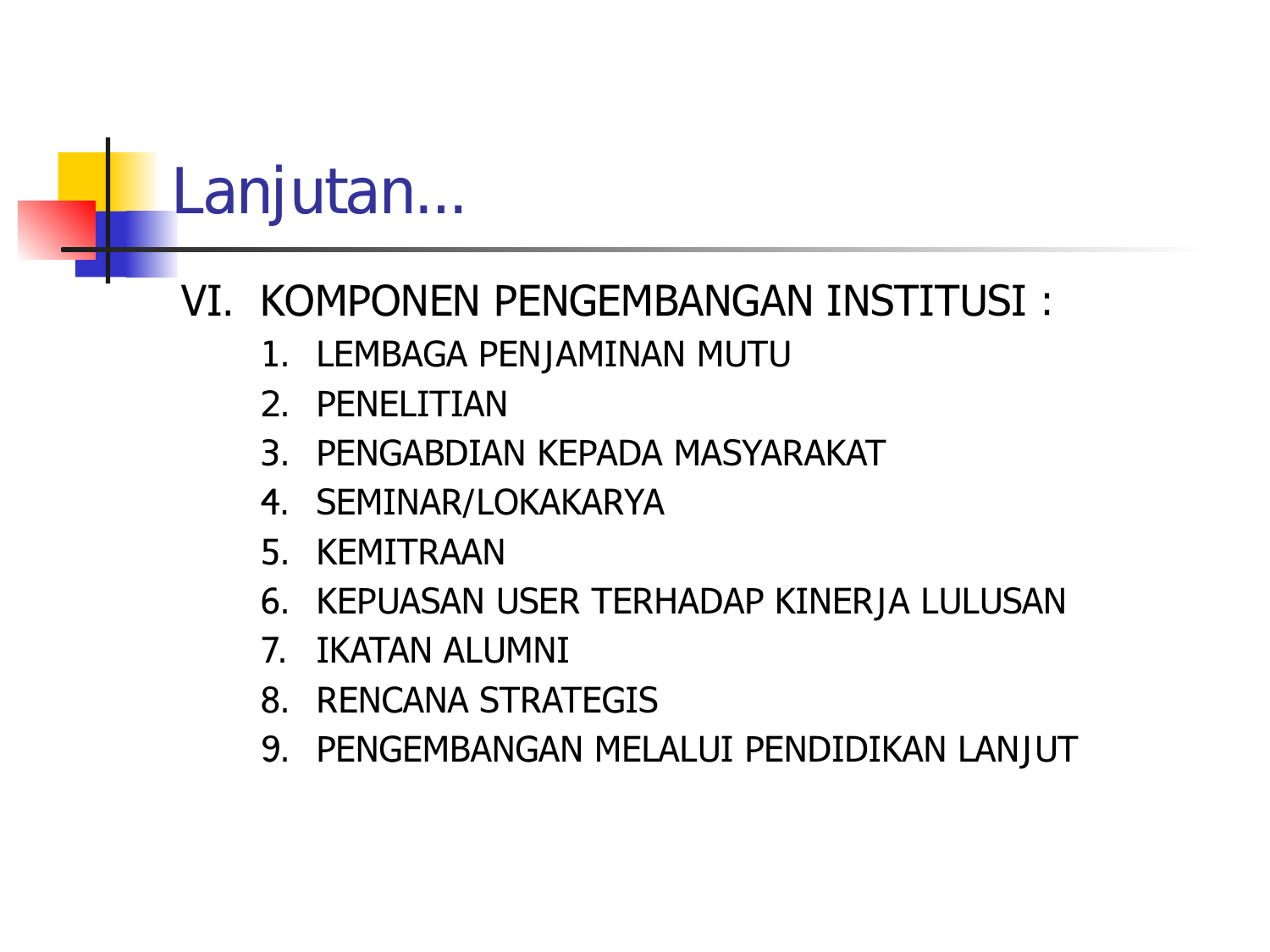

# Lanjutan…
KOMPONEN PENGEMBANGAN INSTITUSI :
LEMBAGA PENJAMINAN MUTU
PENELITIAN
PENGABDIAN KEPADA MASYARAKAT
SEMINAR/LOKAKARYA
KEMITRAAN
KEPUASAN USER TERHADAP KINERJA LULUSAN
IKATAN ALUMNI
RENCANA STRATEGIS
PENGEMBANGAN MELALUI PENDIDIKAN LANJUT